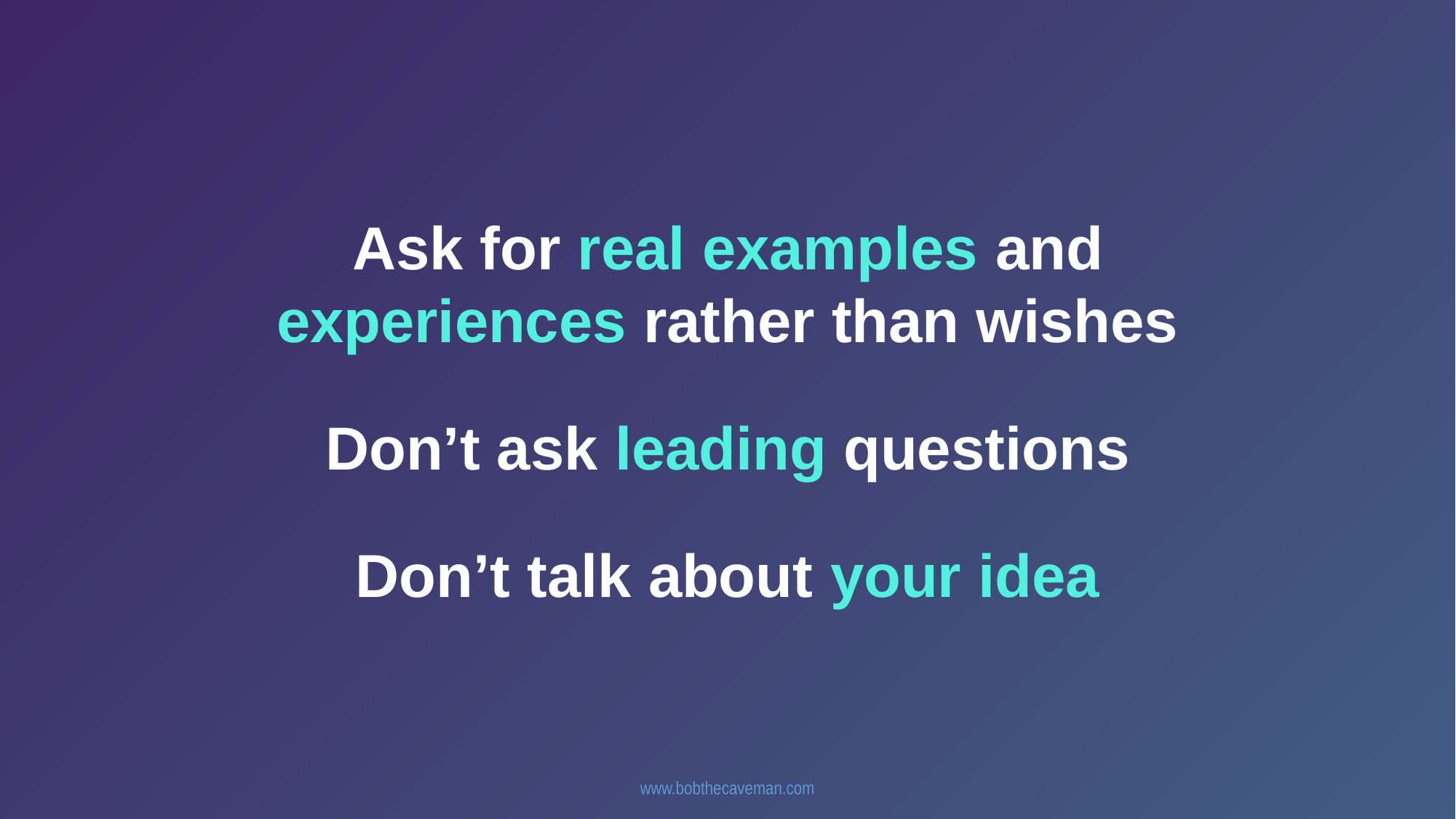

Ask for real examples and experiences rather than wishes
Don’t ask leading questions
Don’t talk about your idea